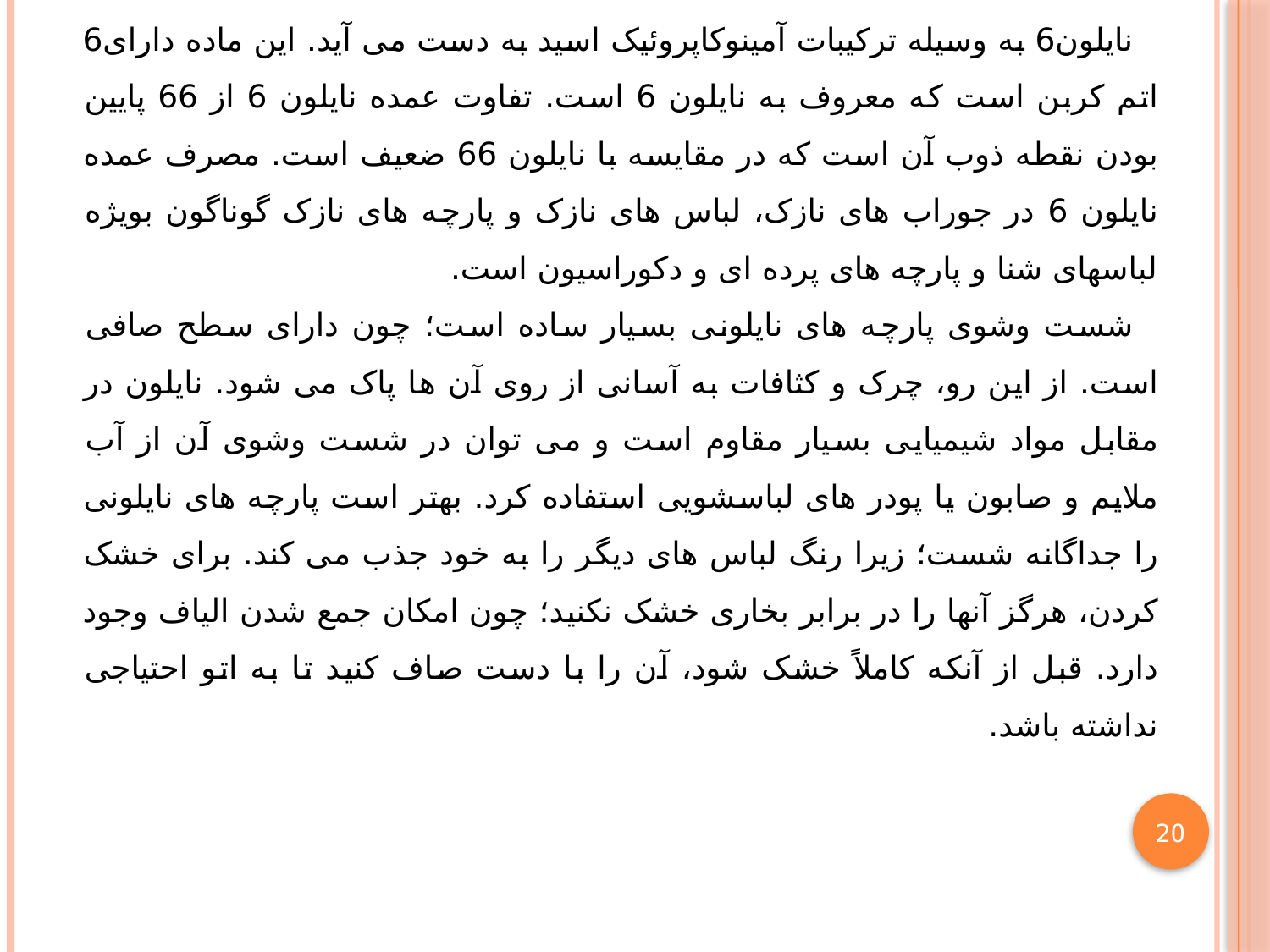

نایلون6 به وسیله ترکیبات آمینوکاپروئیک اسید به دست می آید. این ماده دارای6 اتم کربن است که معروف به نایلون 6 است. تفاوت عمده نایلون 6 از 66 پایین بودن نقطه ذوب آن است که در مقایسه با نایلون 66 ضعیف است. مصرف عمده نایلون 6 در جوراب های نازک، لباس های نازک و پارچه های نازک گوناگون بویژه لباسهای شنا و پارچه های پرده ای و دکوراسیون است.
شست وشوی پارچه های نایلونی بسیار ساده است؛ چون دارای سطح صافی است. از این رو، چرک و کثافات به آسانی از روی آن ها پاک می شود. نایلون در مقابل مواد شیمیایی بسیار مقاوم است و می توان در شست وشوی آن از آب ملایم و صابون یا پودر های لباسشویی استفاده کرد. بهتر است پارچه های نایلونی را جداگانه شست؛ زیرا رنگ لباس های دیگر را به خود جذب می کند. برای خشک کردن، هرگز آنها را در برابر بخاری خشک نکنید؛ چون امکان جمع شدن الیاف وجود دارد. قبل از آنکه کاملاً خشک شود، آن را با دست صاف کنید تا به اتو احتیاجی نداشته باشد.
20